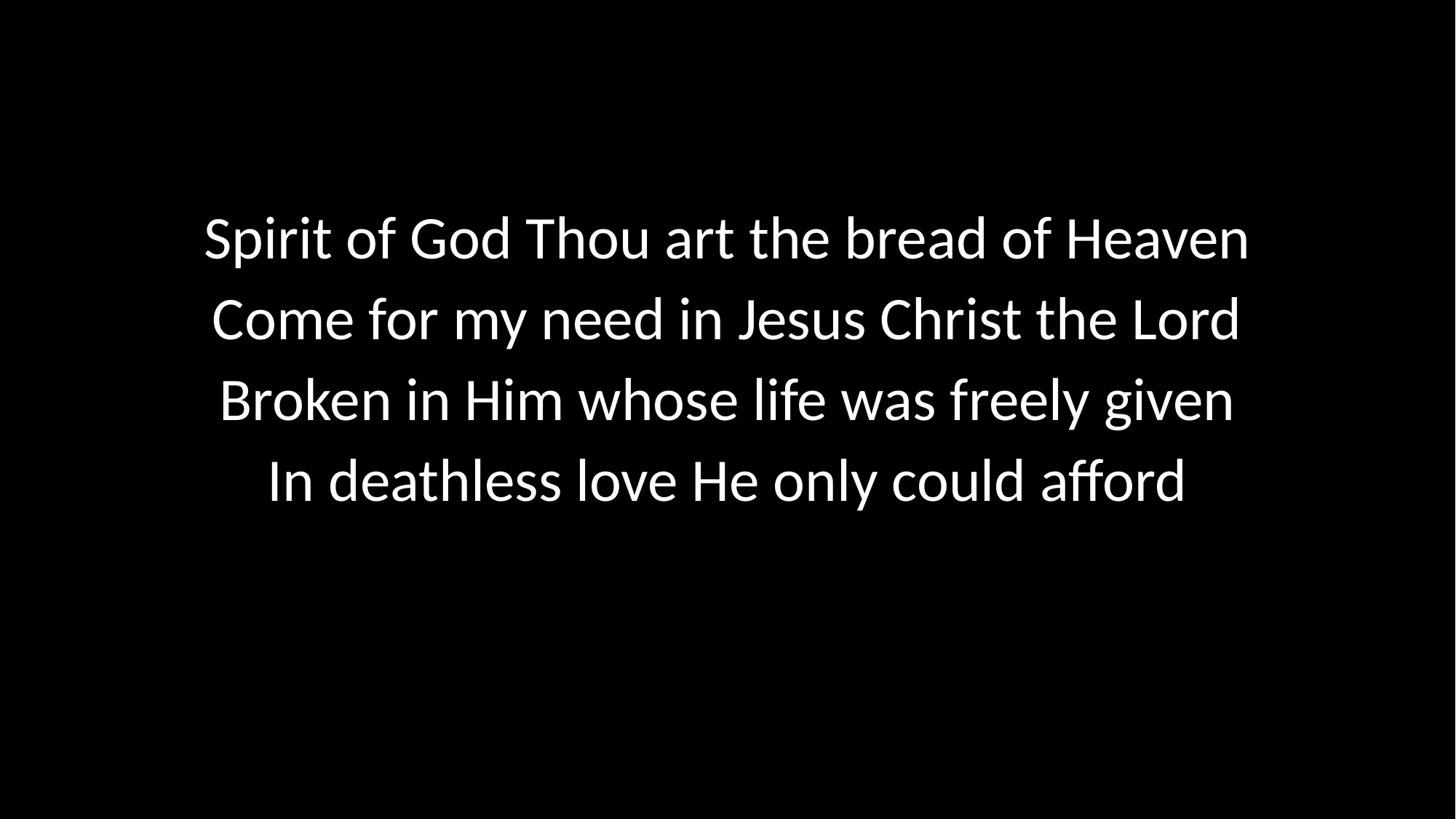

Spirit of God Thou art the bread of Heaven
Come for my need in Jesus Christ the Lord
Broken in Him whose life was freely given
In deathless love He only could afford